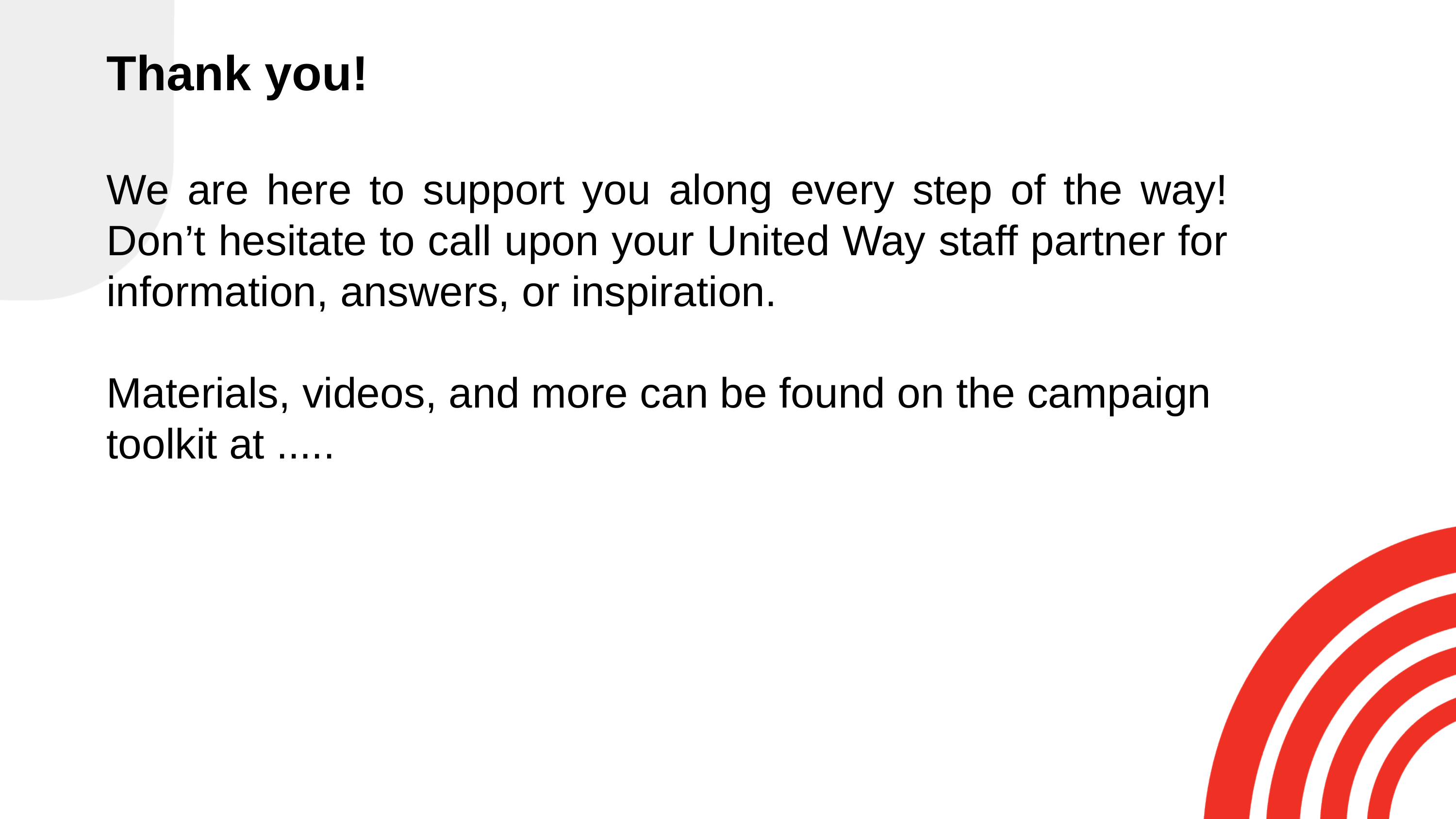

Thank you!
We are here to support you along every step of the way! Don’t hesitate to call upon your United Way staff partner for information, answers, or inspiration.

Materials, videos, and more can be found on the campaign toolkit at .....